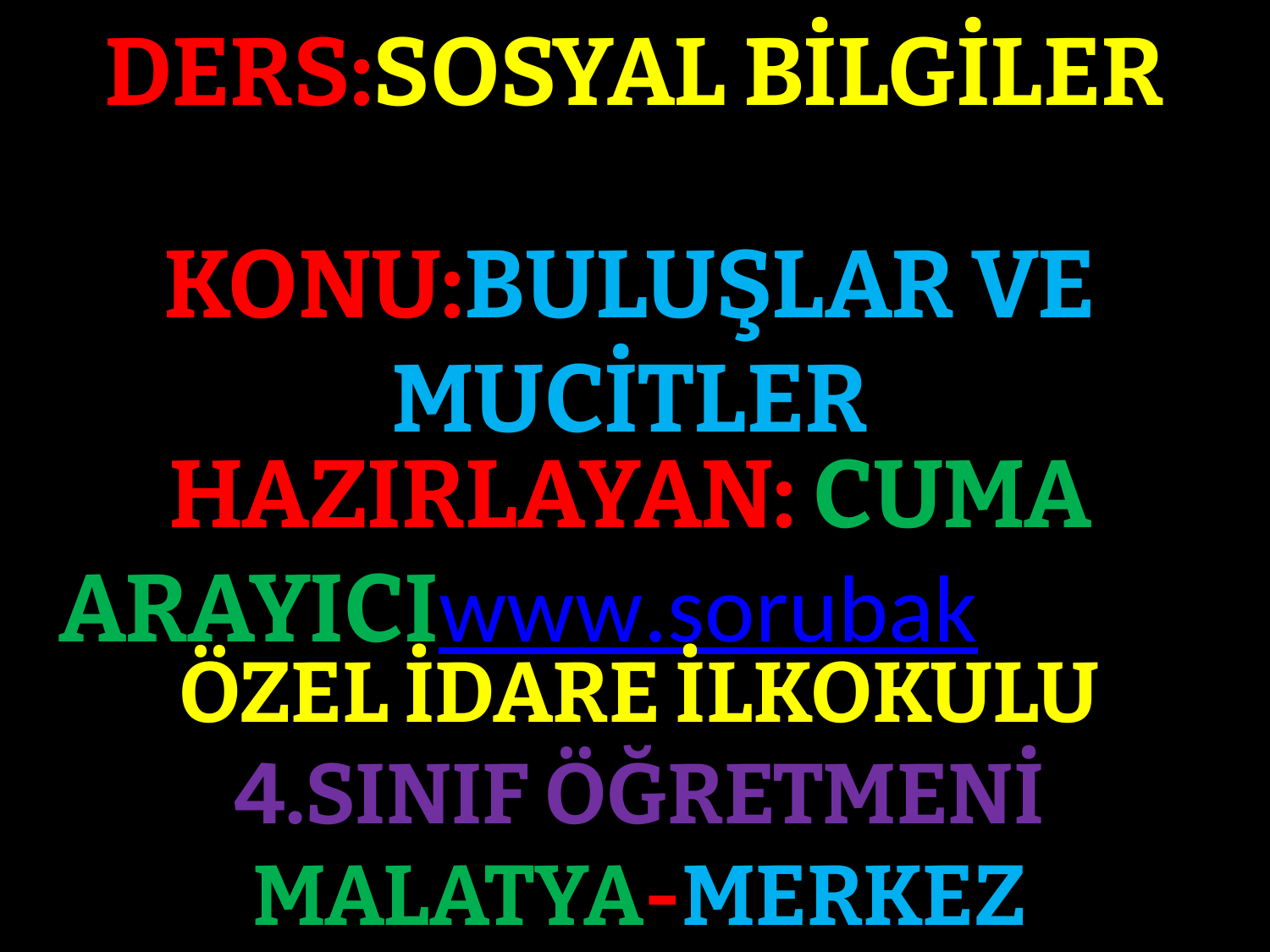

DERS:SOSYAL BİLGİLER
KONU:BULUŞLAR VE MUCİTLER
#
HAZIRLAYAN: CUMA ARAYICIwww.sorubak.com
ÖZEL İDARE İLKOKULU
4.SINIF ÖĞRETMENİ
MALATYA-MERKEZ